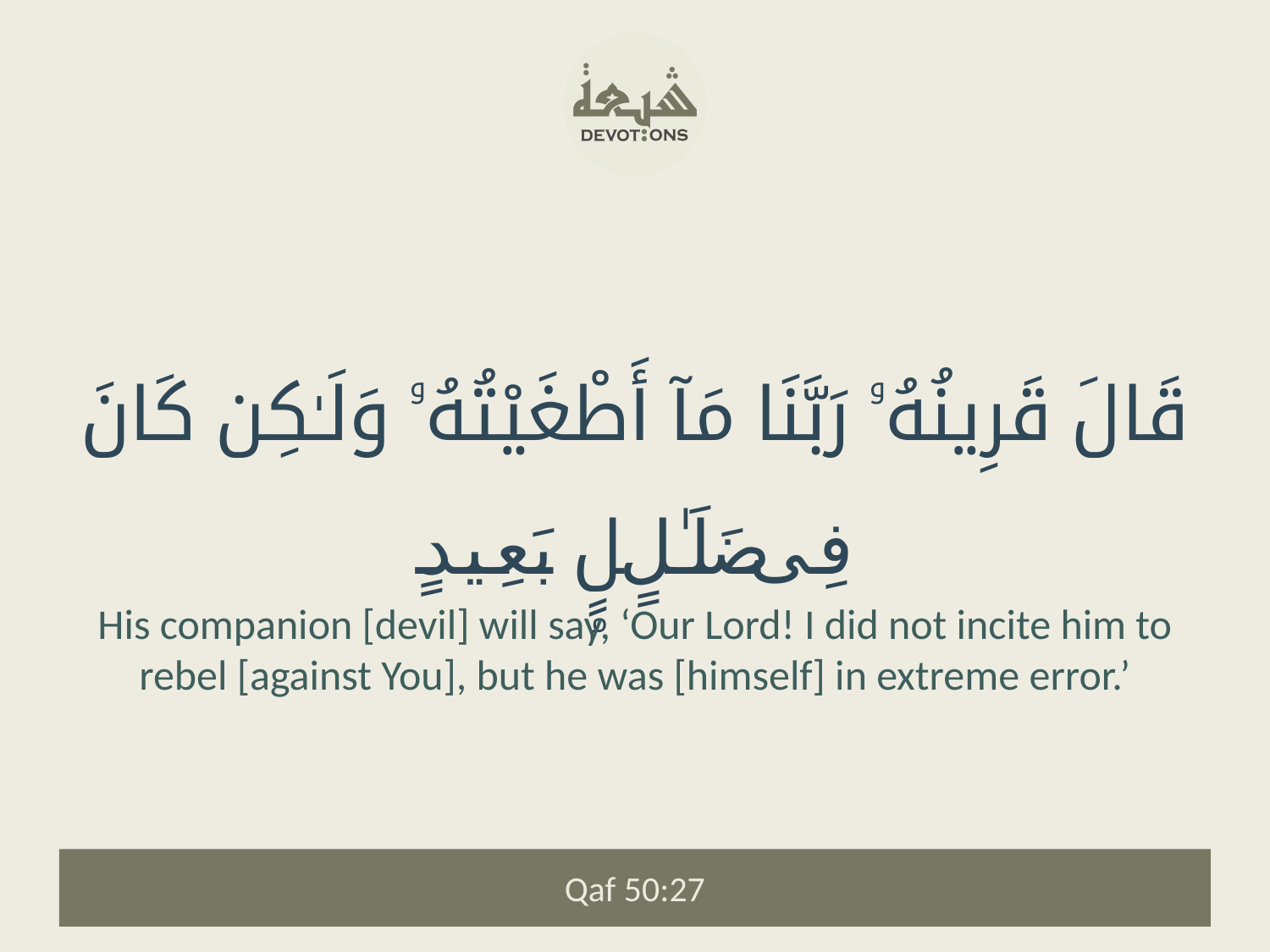

قَالَ قَرِينُهُۥ رَبَّنَا مَآ أَطْغَيْتُهُۥ وَلَـٰكِن كَانَ فِى ضَلَـٰلٍۭ بَعِيدٍ
His companion [devil] will say, ‘Our Lord! I did not incite him to rebel [against You], but he was [himself] in extreme error.’
Qaf 50:27